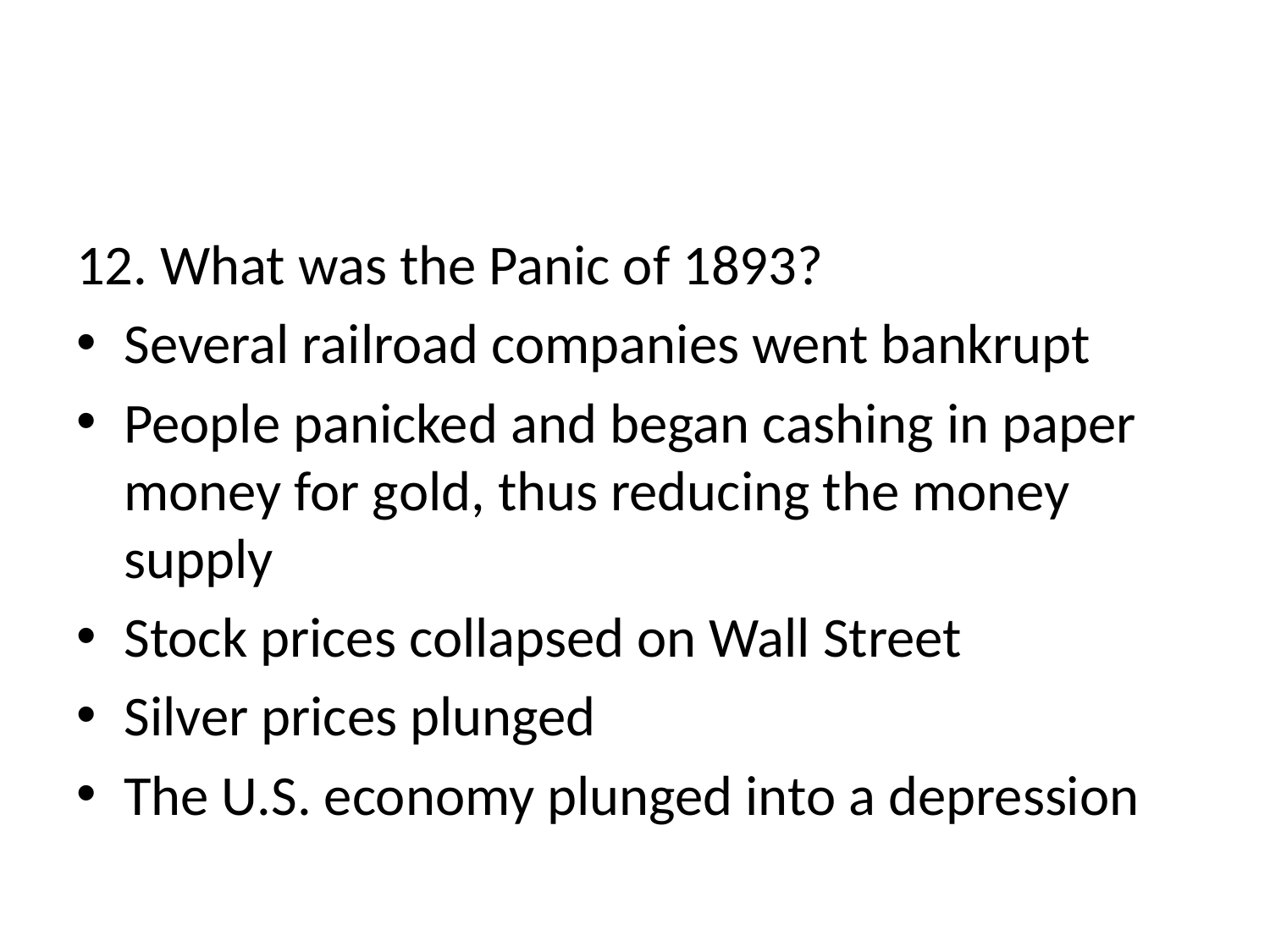

#
12. What was the Panic of 1893?
Several railroad companies went bankrupt
People panicked and began cashing in paper money for gold, thus reducing the money supply
Stock prices collapsed on Wall Street
Silver prices plunged
The U.S. economy plunged into a depression